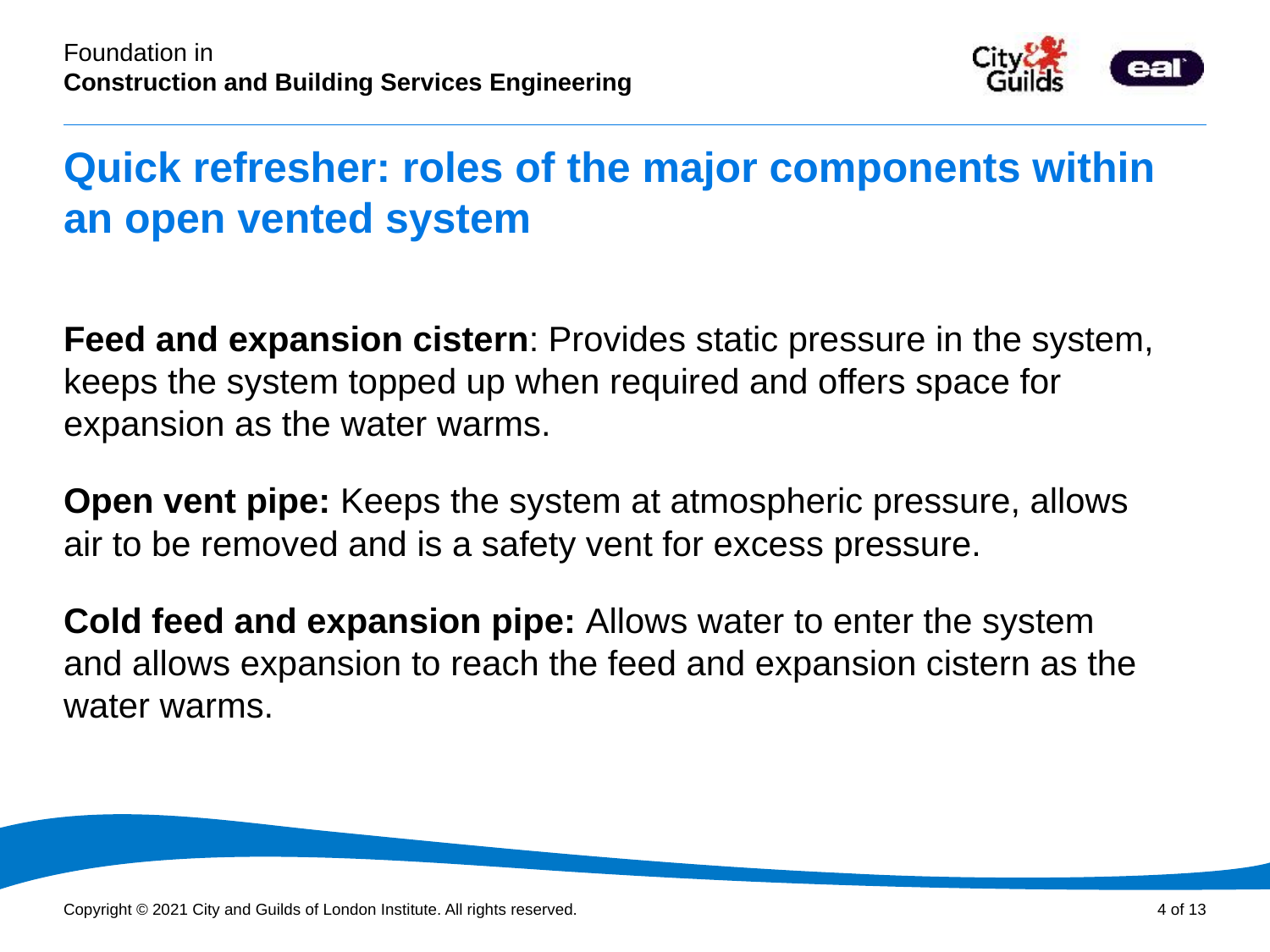

# Quick refresher: roles of the major components within an open vented system
Feed and expansion cistern: Provides static pressure in the system, keeps the system topped up when required and offers space for expansion as the water warms.
Open vent pipe: Keeps the system at atmospheric pressure, allows air to be removed and is a safety vent for excess pressure.
Cold feed and expansion pipe: Allows water to enter the system and allows expansion to reach the feed and expansion cistern as the water warms.